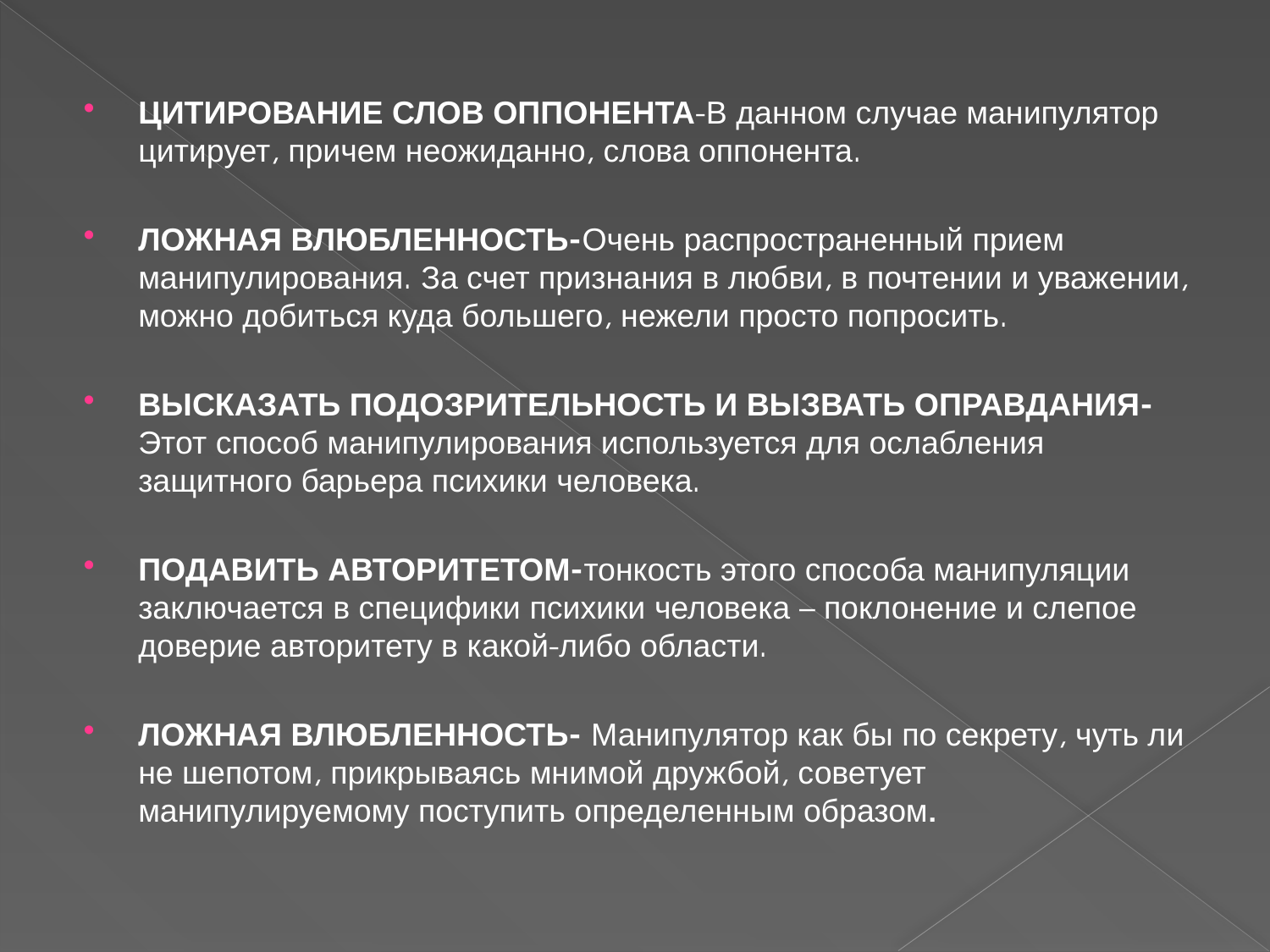

#
ЦИТИРОВАНИЕ СЛОВ ОППОНЕНТА-В данном случае манипулятор цитирует, причем неожиданно, слова оппонента.

ЛОЖНАЯ ВЛЮБЛЕННОСТЬ-Очень распространенный прием манипулирования. За счет признания в любви, в почтении и уважении, можно добиться куда большего, нежели просто попросить.

ВЫСКАЗАТЬ ПОДОЗРИТЕЛЬНОСТЬ И ВЫЗВАТЬ ОПРАВДАНИЯ- Этот способ манипулирования используется для ослабления защитного барьера психики человека.

ПОДАВИТЬ АВТОРИТЕТОМ-тонкость этого способа манипуляции заключается в специфики психики человека – поклонение и слепое доверие авторитету в какой-либо области.

ЛОЖНАЯ ВЛЮБЛЕННОСТЬ- Манипулятор как бы по секрету, чуть ли не шепотом, прикрываясь мнимой дружбой, советует манипулируемому поступить определенным образом.